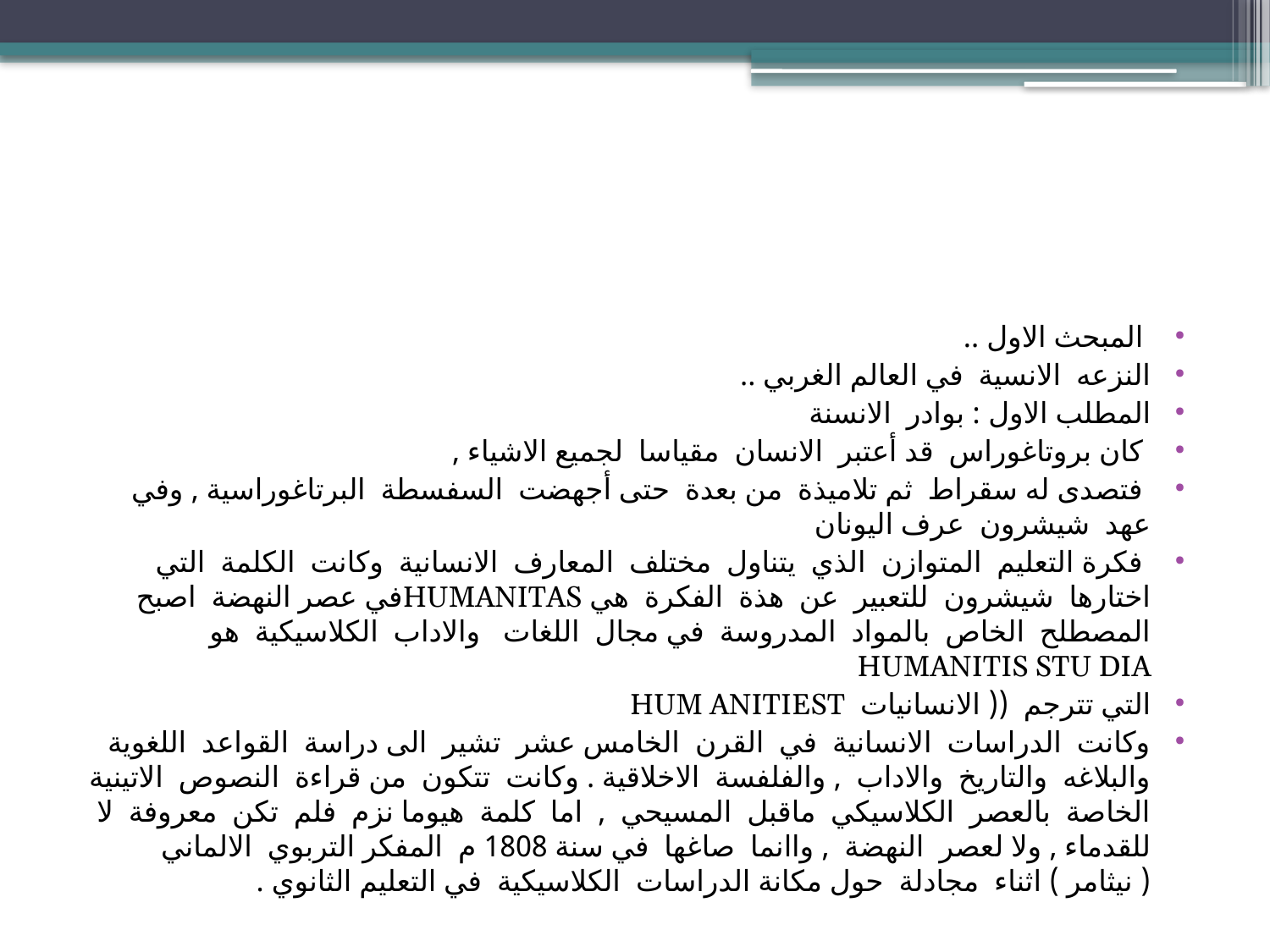

#
 المبحث الاول ..
النزعه  الانسية  في العالم الغربي ..
المطلب الاول : بوادر  الانسنة
 كان بروتاغوراس  قد أعتبر  الانسان  مقياسا  لجميع الاشياء ,
 فتصدى له سقراط  ثم تلاميذة  من بعدة  حتى أجهضت  السفسطة  البرتاغوراسية , وفي  عهد  شيشرون  عرف اليونان
 فكرة التعليم  المتوازن  الذي  يتناول  مختلف  المعارف  الانسانية  وكانت  الكلمة  التي اختارها  شيشرون  للتعبير  عن  هذة  الفكرة  هي HUMANITASفي عصر النهضة  اصبح  المصطلح  الخاص  بالمواد  المدروسة  في مجال  اللغات   والاداب  الكلاسيكية  هو HUMANITIS STU DIA
التي تترجم  (( الانسانيات  HUM ANITIEST
وكانت  الدراسات  الانسانية  في  القرن  الخامس عشر  تشير  الى دراسة  القواعد  اللغوية  والبلاغه  والتاريخ  والاداب  , والفلفسة  الاخلاقية . وكانت  تتكون  من قراءة  النصوص  الاتينية  الخاصة  بالعصر  الكلاسيكي  ماقبل  المسيحي  ,  اما  كلمة  هيوما نزم  فلم  تكن  معروفة  لا للقدماء , ولا لعصر  النهضة  , واانما  صاغها  في سنة 1808 م  المفكر التربوي  الالماني ( نيثامر ) اثناء  مجادلة  حول مكانة الدراسات  الكلاسيكية  في التعليم الثانوي .